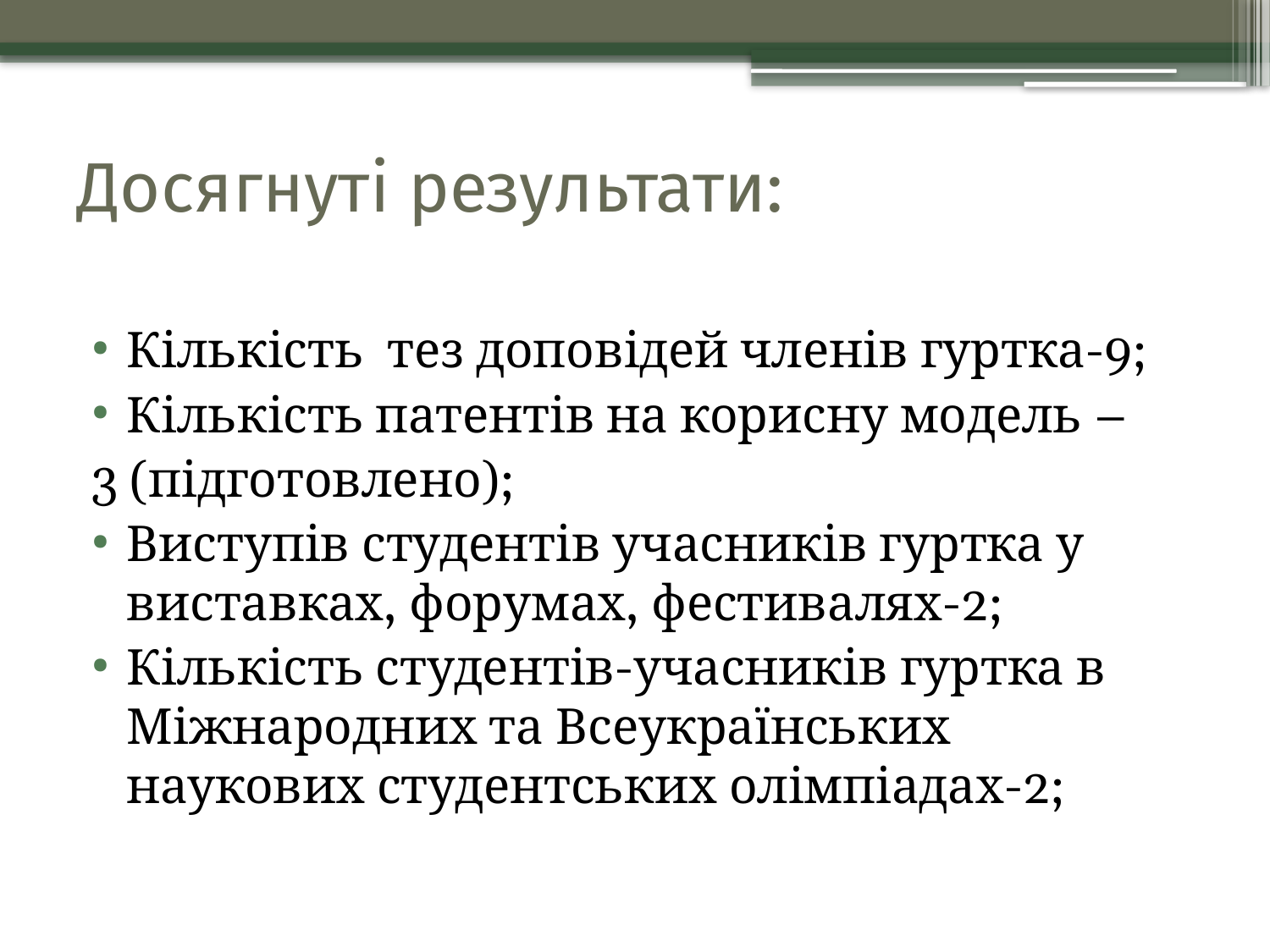

# Досягнуті результати:
Кількість  тез доповідей членів гуртка-9;
Кількість патентів на корисну модель –
3 (підготовлено);
Виступів студентів учасників гуртка у виставках, форумах, фестивалях-2;
Кількість студентів-учасників гуртка в Міжнародних та Всеукраїнських наукових студентських олімпіадах-2;